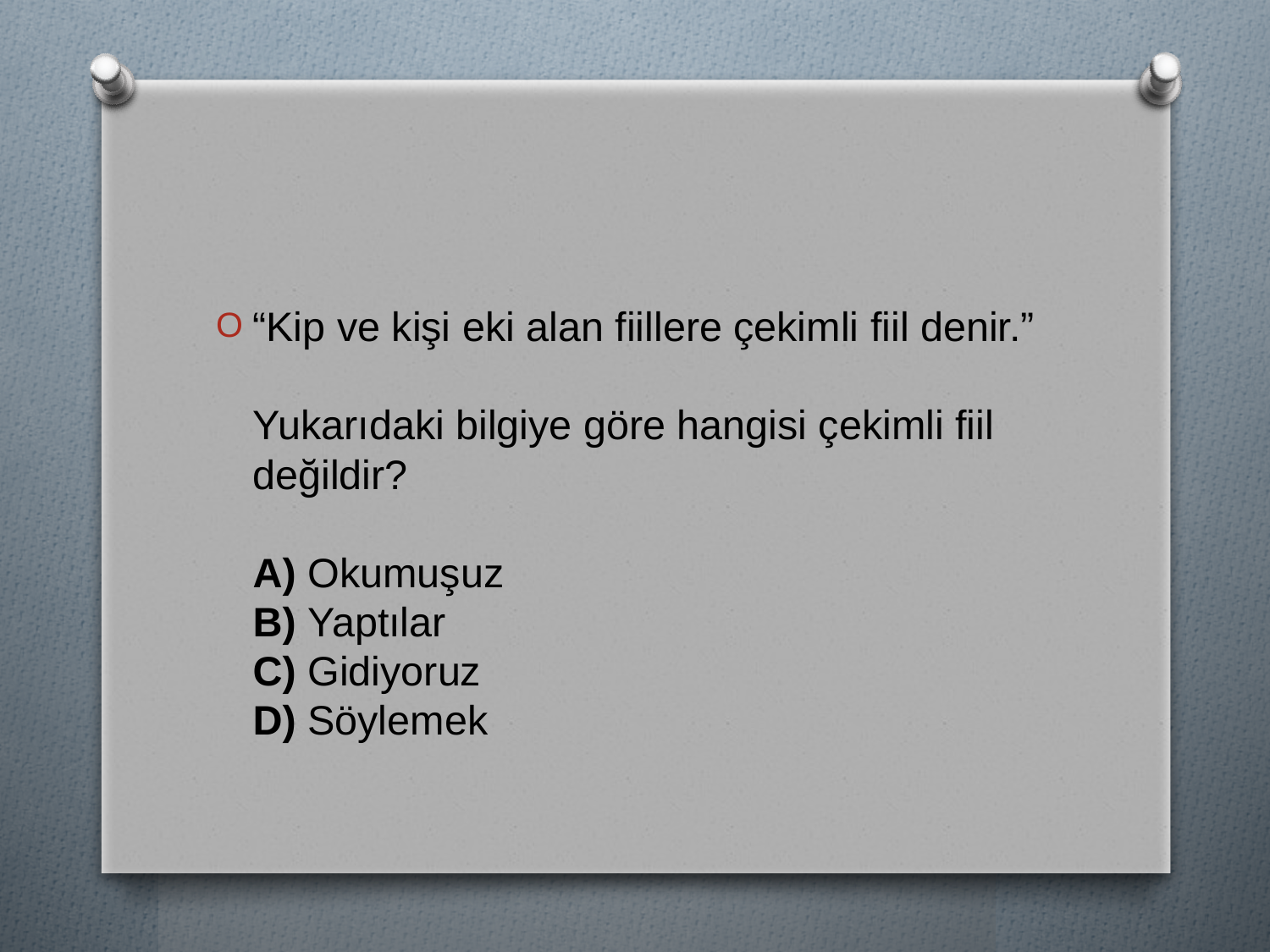

#
“Kip ve kişi eki alan fiillere çekimli fiil denir.” 
Yukarıdaki bilgiye göre hangisi çekimli fiil değildir? 
A) Okumuşuz 
B) Yaptılar 
C) Gidiyoruz 
D) Söylemek